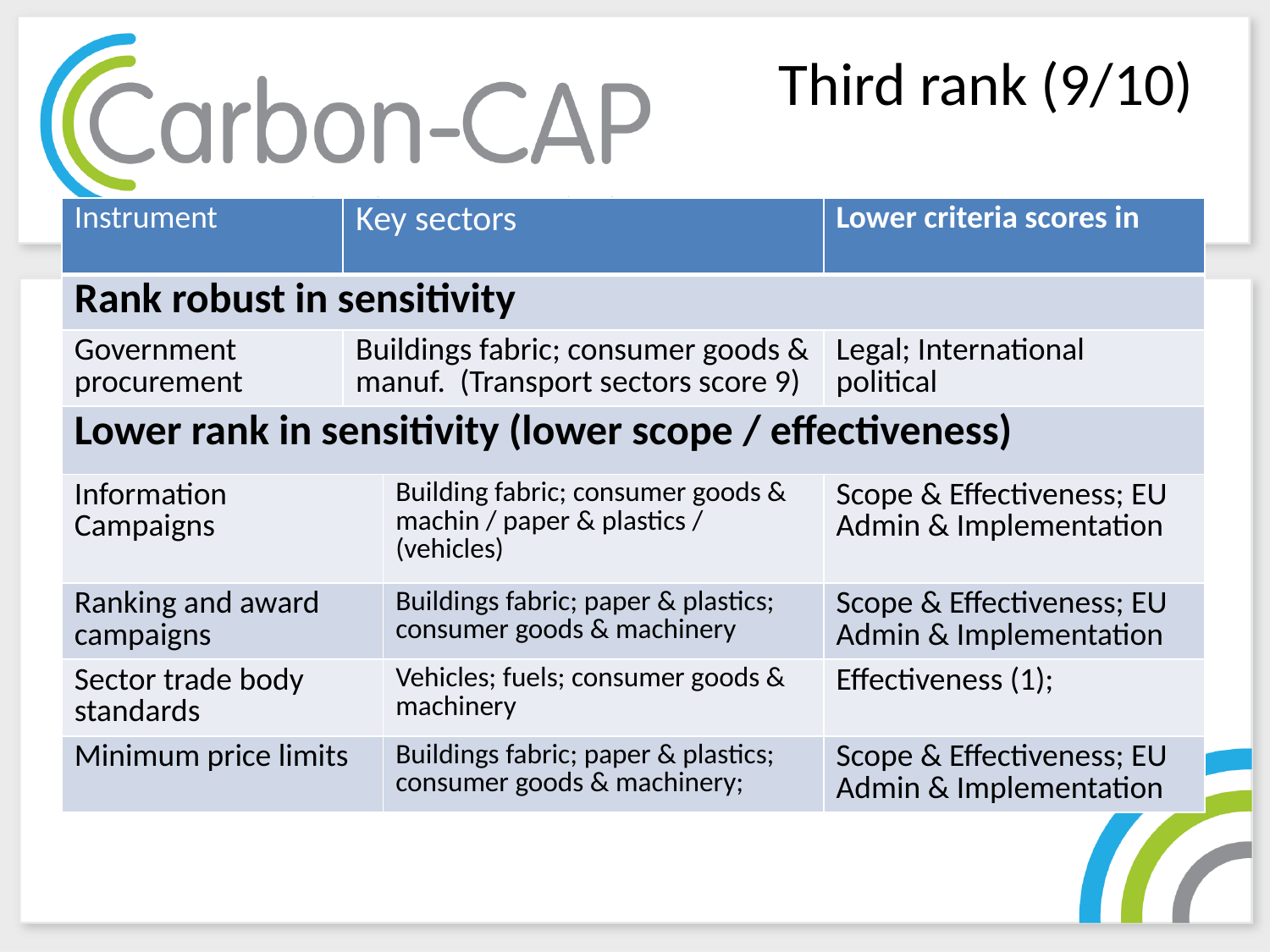

# Third rank (9/10)
| Instrument | Key sectors |  | Lower criteria scores in |
| --- | --- | --- | --- |
| Rank robust in sensitivity |  |  |  |
| Government procurement | Buildings fabric; consumer goods & manuf. (Transport sectors score 9) |  | Legal; International political |
| Lower rank in sensitivity (lower scope / effectiveness) |  |  |  |
| Information Campaigns |  | Building fabric; consumer goods & machin / paper & plastics / (vehicles) | Scope & Effectiveness; EU Admin & Implementation |
| Ranking and award campaigns |  | Buildings fabric; paper & plastics; consumer goods & machinery | Scope & Effectiveness; EU Admin & Implementation |
| Sector trade body standards |  | Vehicles; fuels; consumer goods & machinery | Effectiveness (1); |
| Minimum price limits |  | Buildings fabric; paper & plastics; consumer goods & machinery; | Scope & Effectiveness; EU Admin & Implementation |